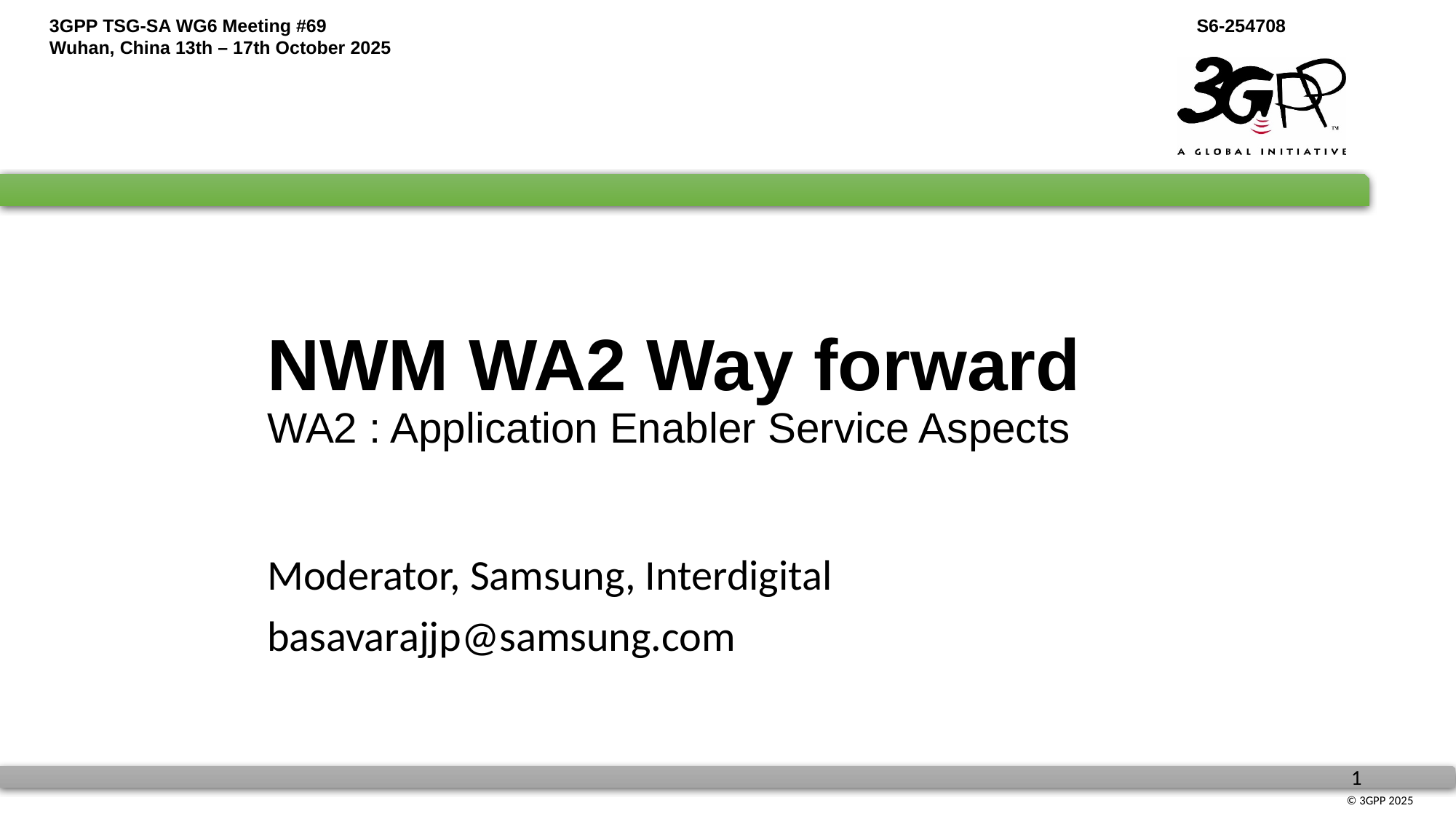

# NWM WA2 Way forward WA2 : Application Enabler Service Aspects
Moderator, Samsung, Interdigital
basavarajjp@samsung.com